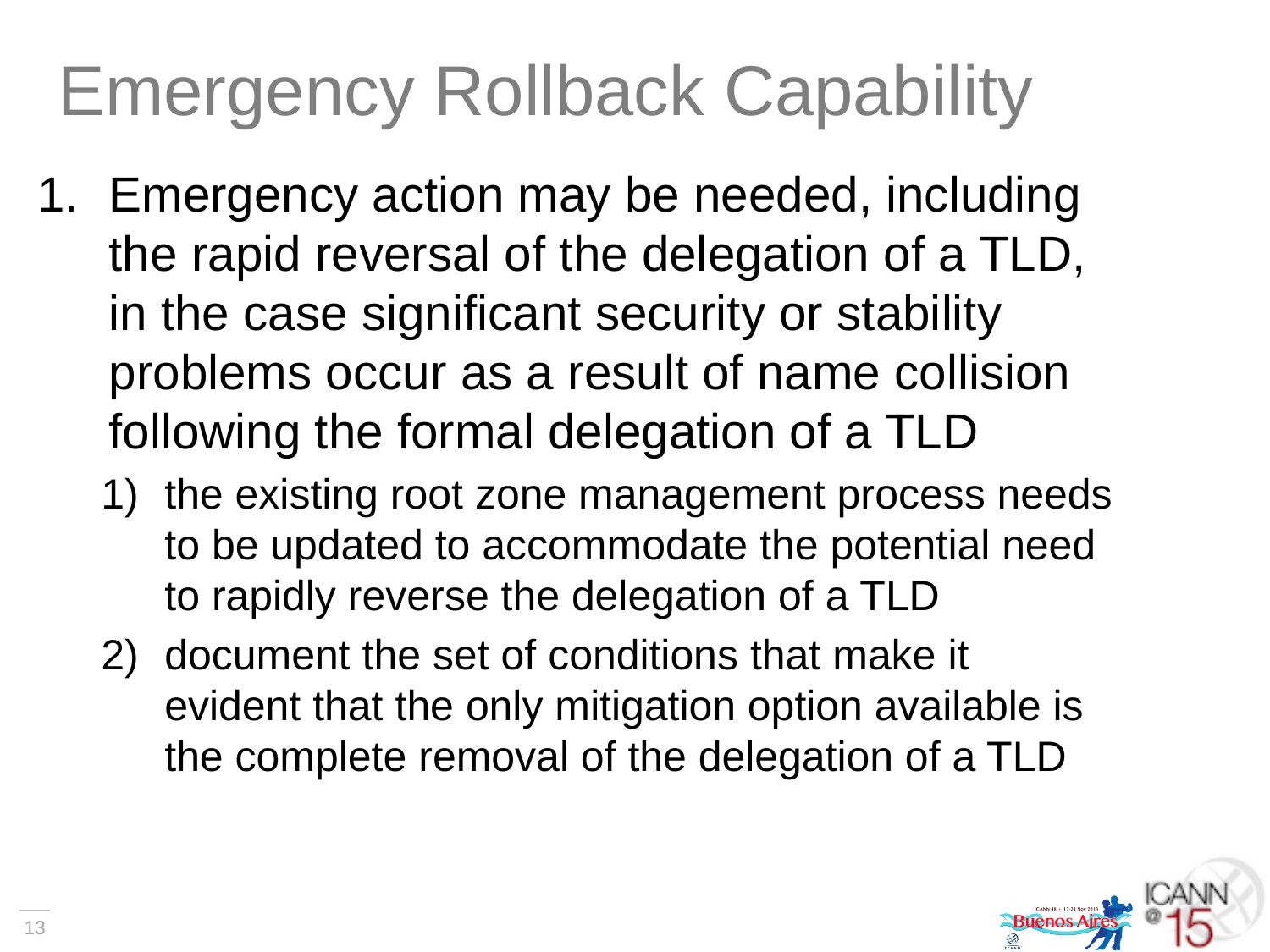

# Emergency Rollback Capability
Emergency action may be needed, including the rapid reversal of the delegation of a TLD, in the case significant security or stability problems occur as a result of name collision following the formal delegation of a TLD
the existing root zone management process needs to be updated to accommodate the potential need to rapidly reverse the delegation of a TLD
document the set of conditions that make it evident that the only mitigation option available is the complete removal of the delegation of a TLD